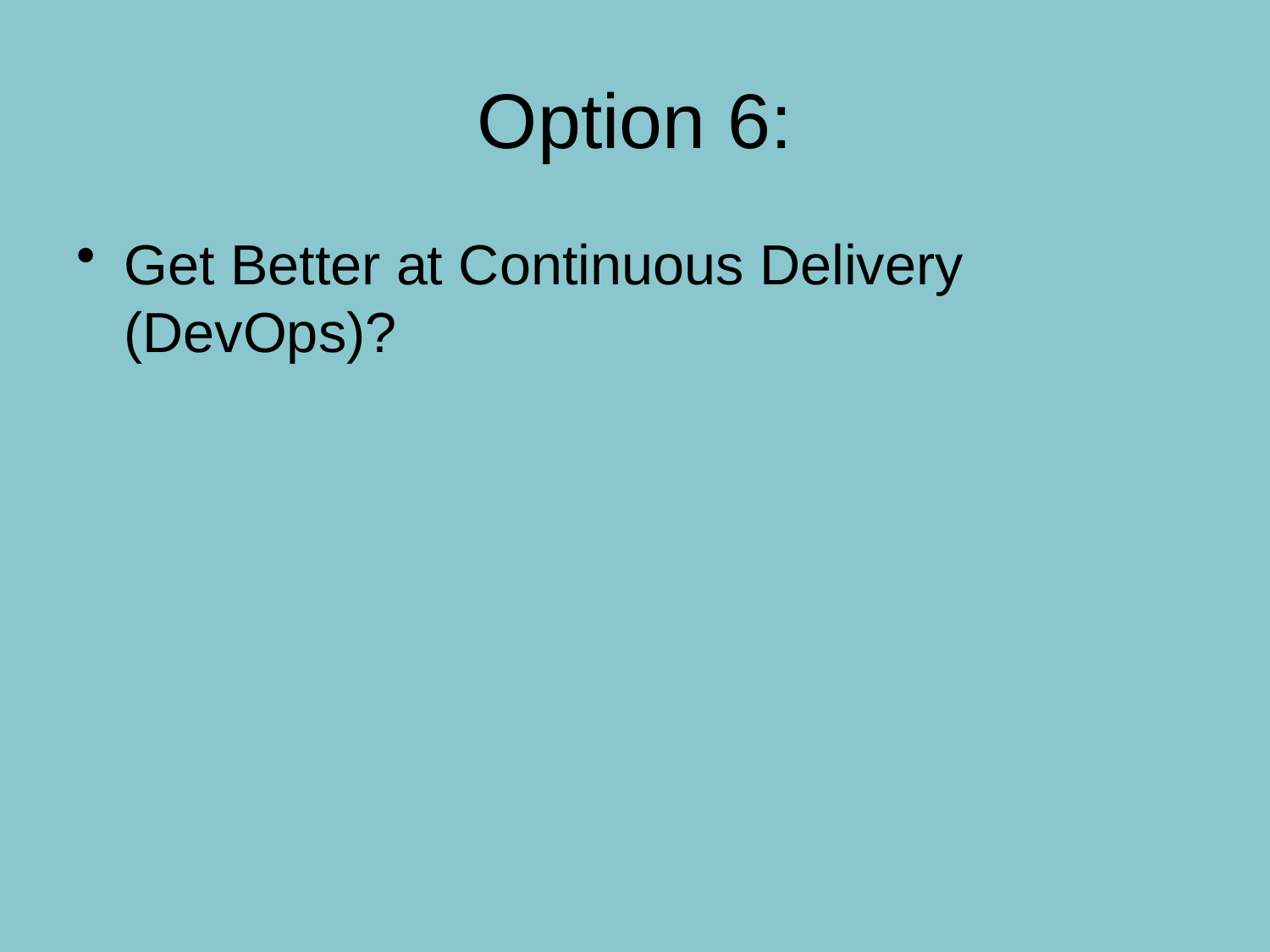

# Option 6:
Get Better at Continuous Delivery (DevOps)?